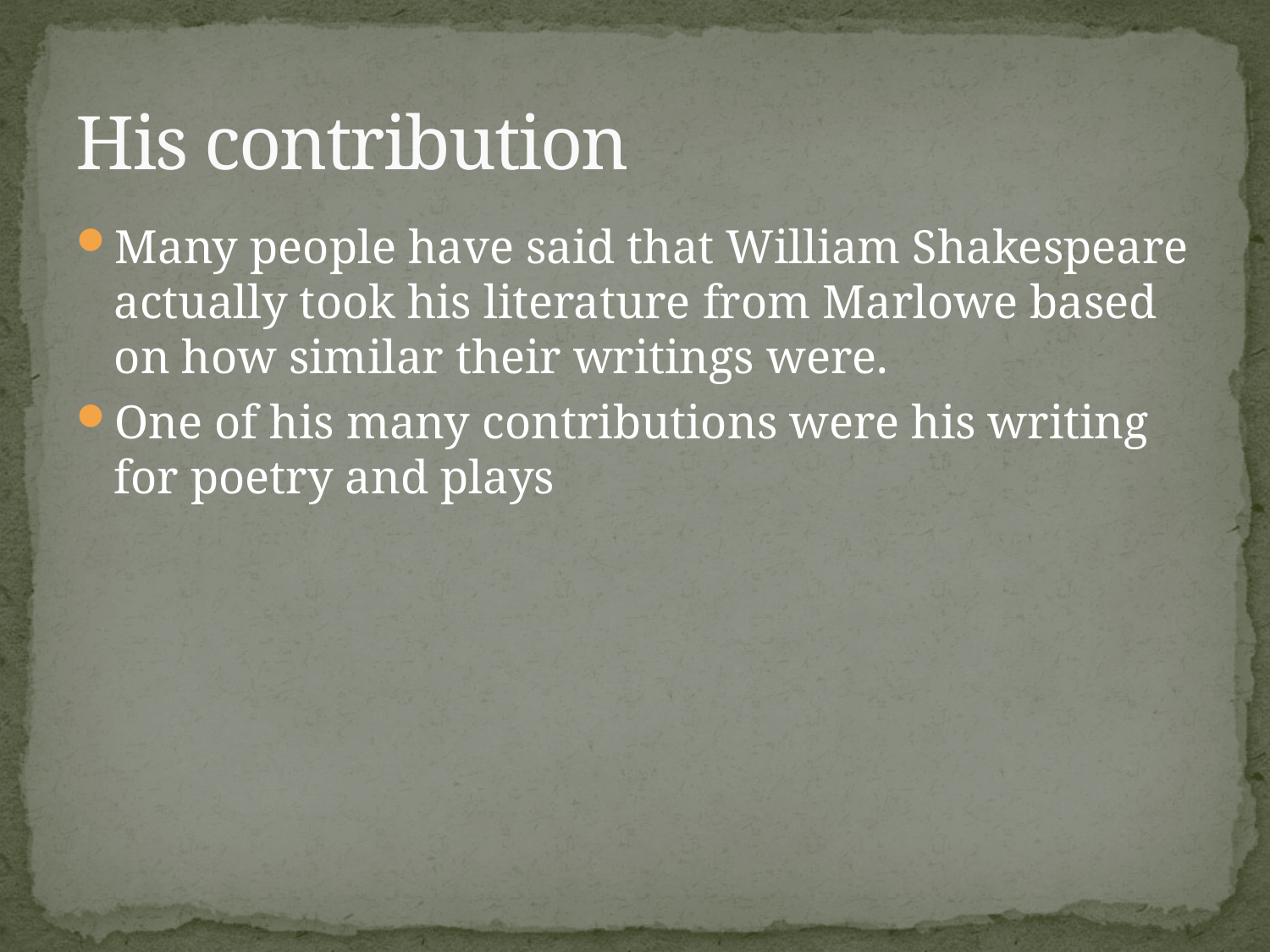

# His contribution
Many people have said that William Shakespeare actually took his literature from Marlowe based on how similar their writings were.
One of his many contributions were his writing for poetry and plays